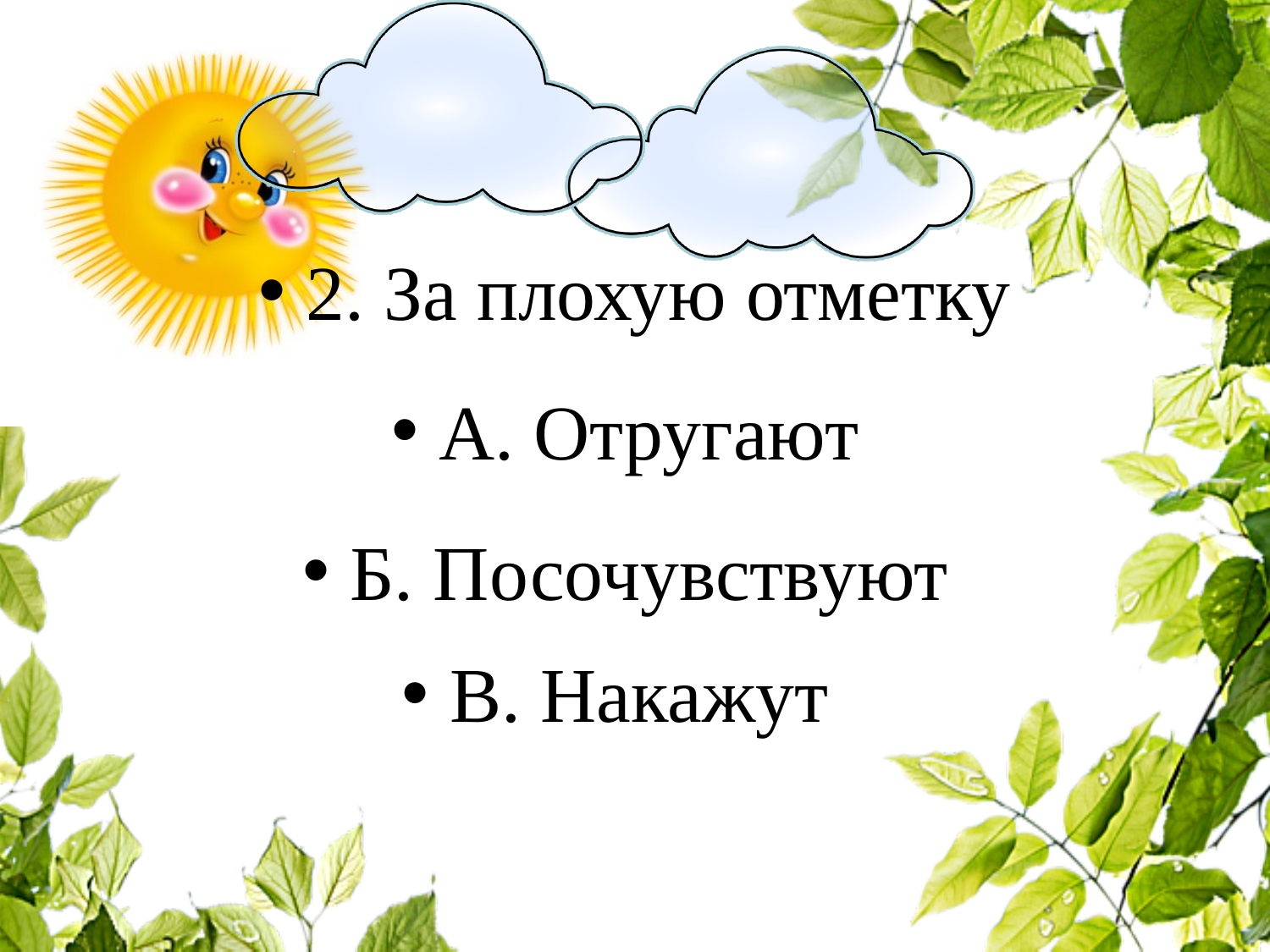

#
2. За плохую отметку
А. Отругают
Б. Посочувствуют
В. Накажут